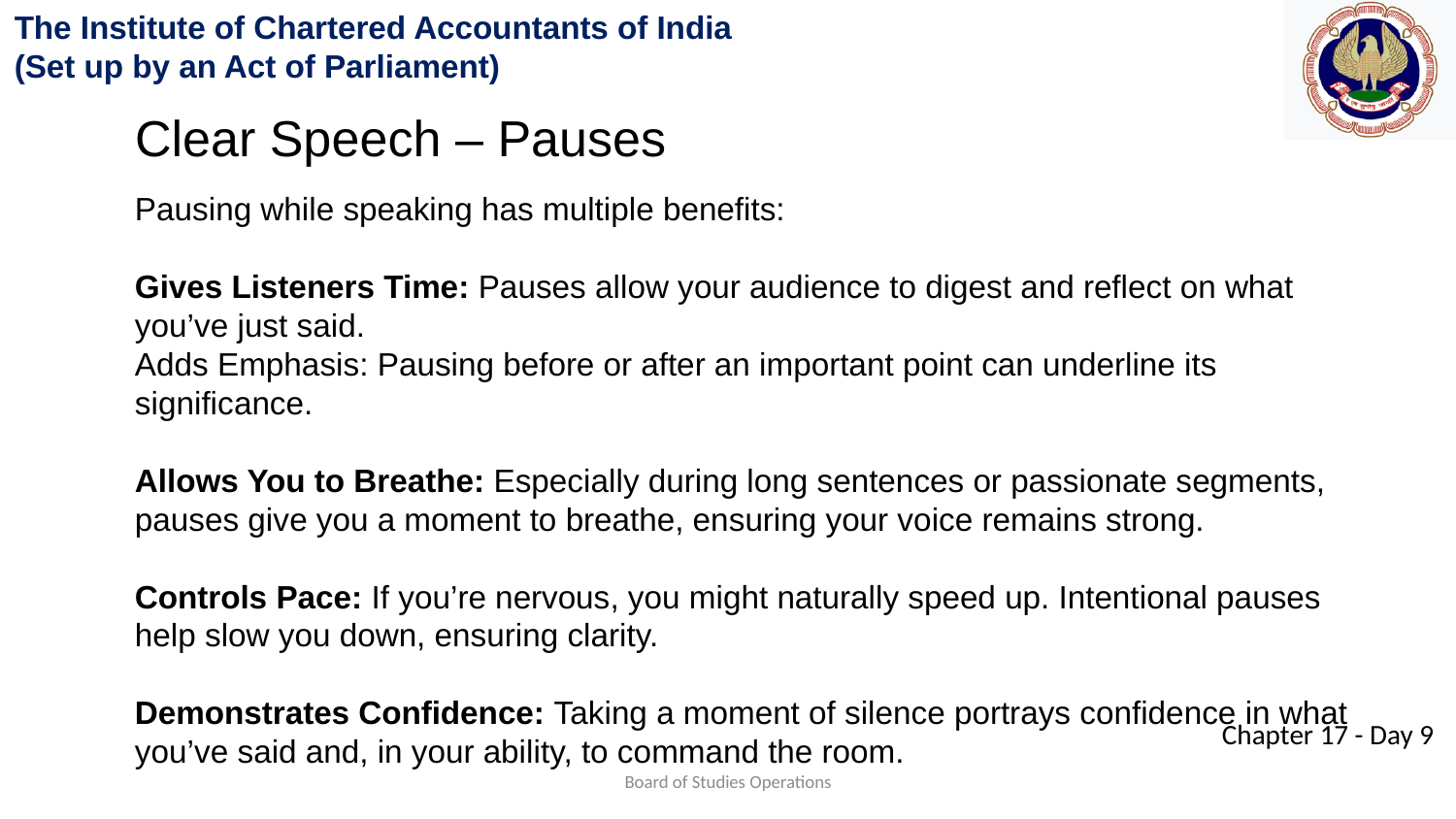

Clear Speech – Pauses
Pausing while speaking has multiple benefits:

Gives Listeners Time: Pauses allow your audience to digest and reflect on what you’ve just said.
Adds Emphasis: Pausing before or after an important point can underline its significance.

Allows You to Breathe: Especially during long sentences or passionate segments, pauses give you a moment to breathe, ensuring your voice remains strong.

Controls Pace: If you’re nervous, you might naturally speed up. Intentional pauses help slow you down, ensuring clarity.

Demonstrates Confidence: Taking a moment of silence portrays confidence in what you’ve said and, in your ability, to command the room.
Board of Studies Operations